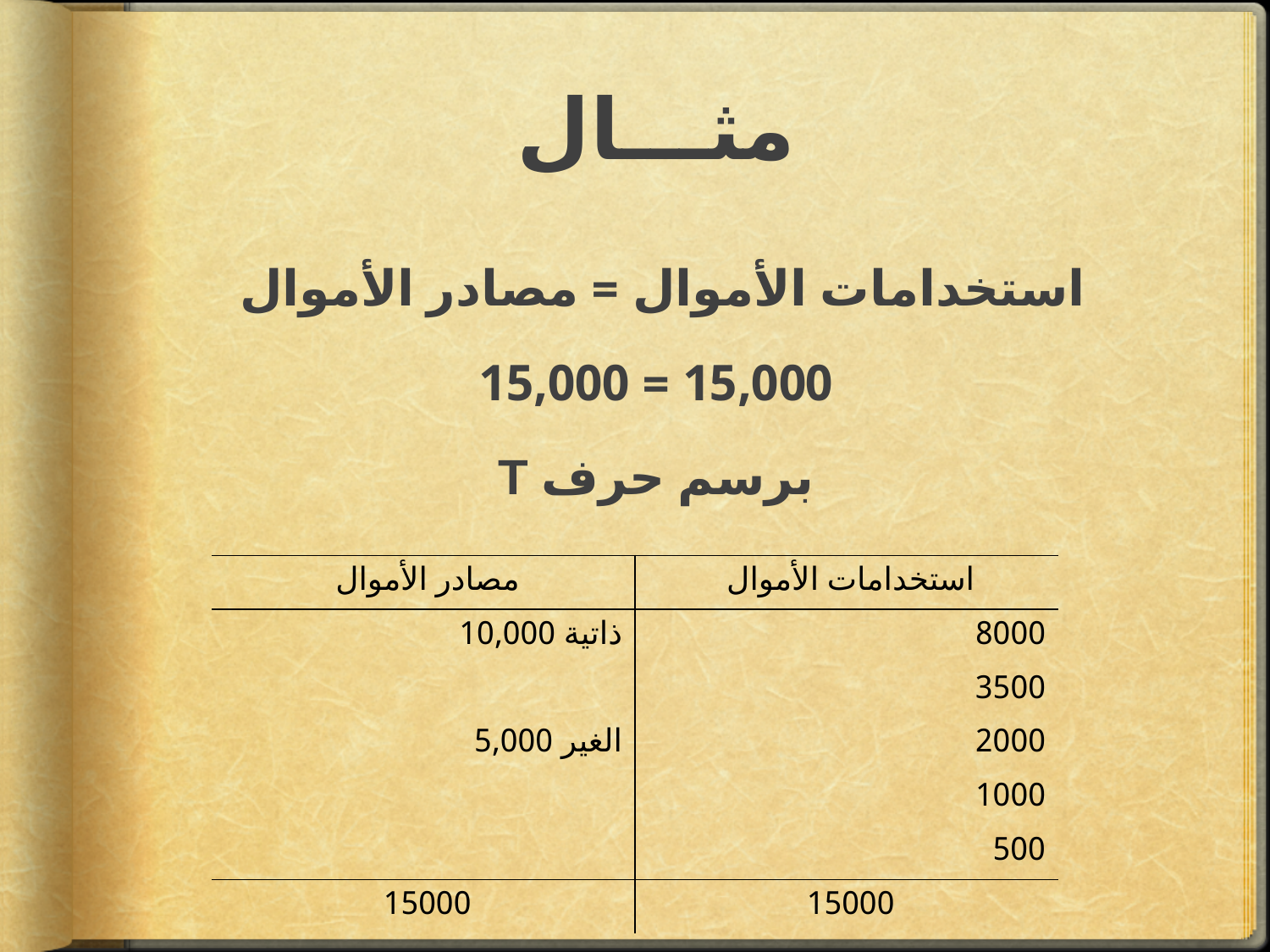

# مثـــال
استخدامات الأموال = مصادر الأموال
15,000 = 15,000
برسم حرف T

|  |  |
| --- | --- |
| مصادر الأموال | استخدامات الأموال |
| ذاتية 10,000 | 8000 |
|  | 3500 |
| الغير 5,000 | 2000 |
|  | 1000 |
|  | 500 |
| 15000 | 15000 |